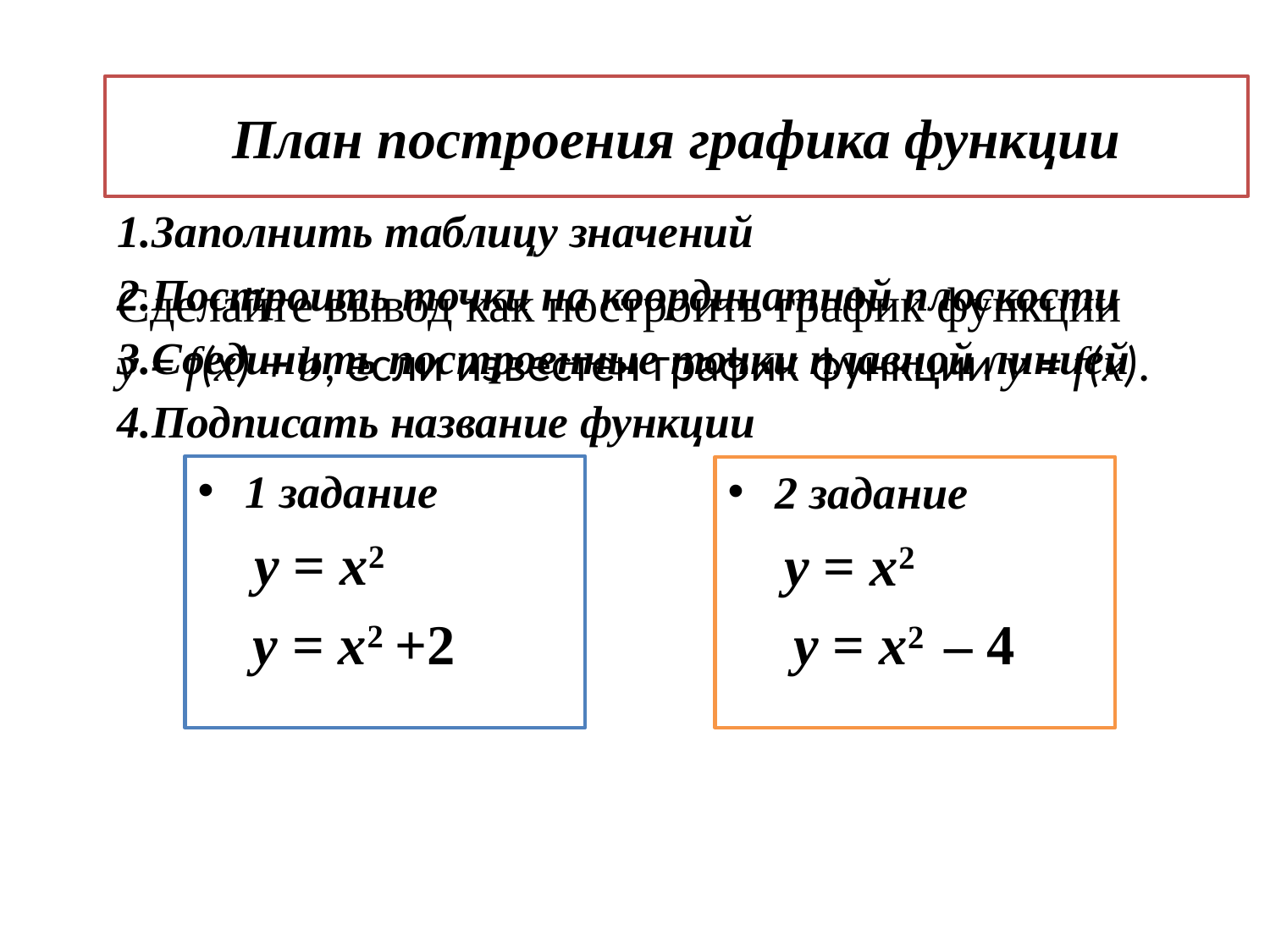

# План построения графика функции
1.Заполнить таблицу значений
2.Построить точки на координатной плоскости
3.Соединить построенные точки плавной линией
4.Подписать название функции

Сделайте вывод как построить график функции
y = f(x) + b, если известен график функции y = f(x).
1 задание
    у = х2
         у = х2  +2
2 задание
    у = х2
          у = х2  – 4